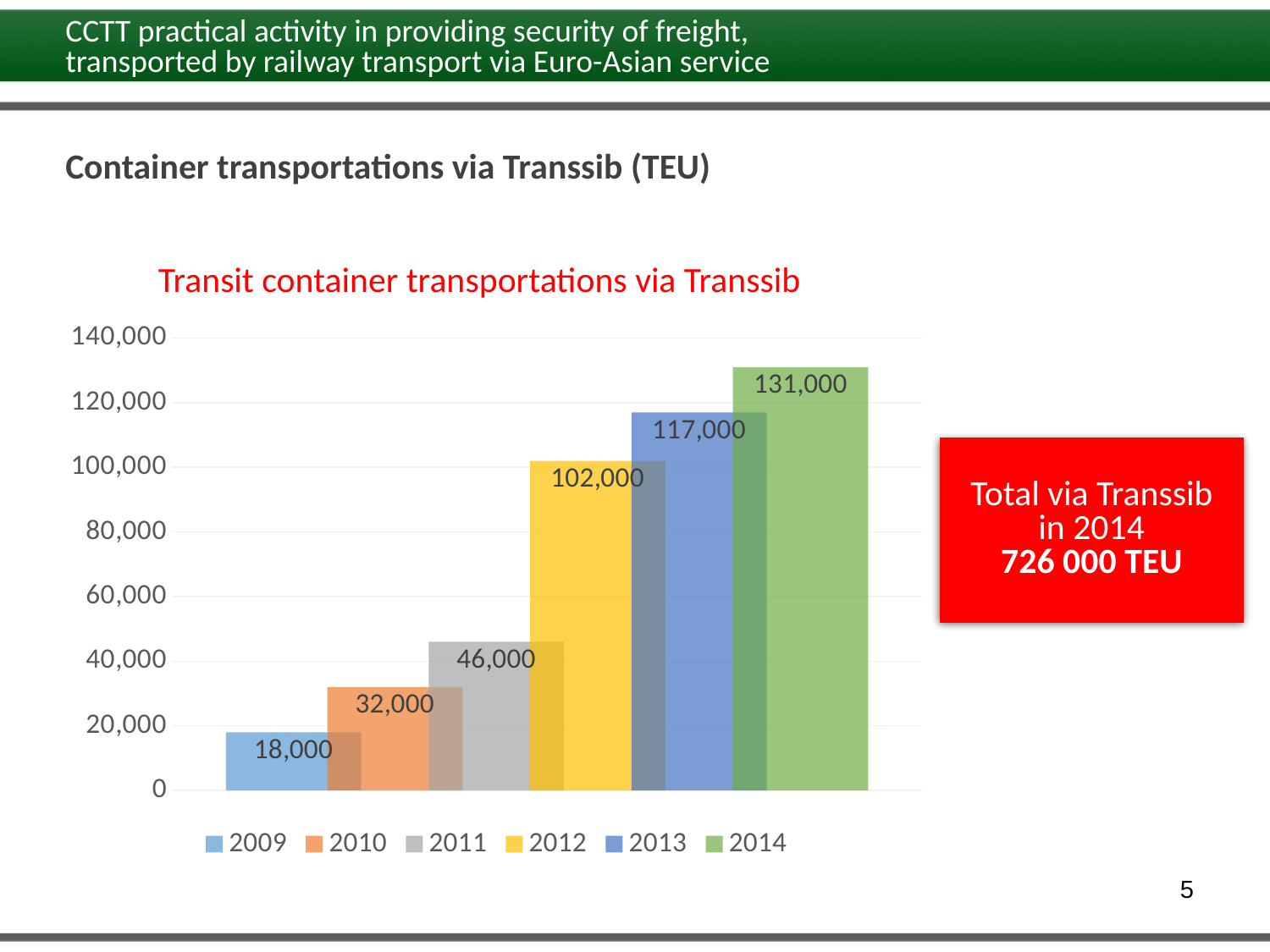

CCTT practical activity in providing security of freight, transported by railway transport via Euro-Asian service
Container transportations via Transsib (TEU)
Transit container transportations via Transsib

### Chart

| Category | 2009 | 2010 | 2011 | 2012 | 2013 | 2014 |
|---|---|---|---|---|---|---|
Total via Transsib in 2014
726 000 TEU
5